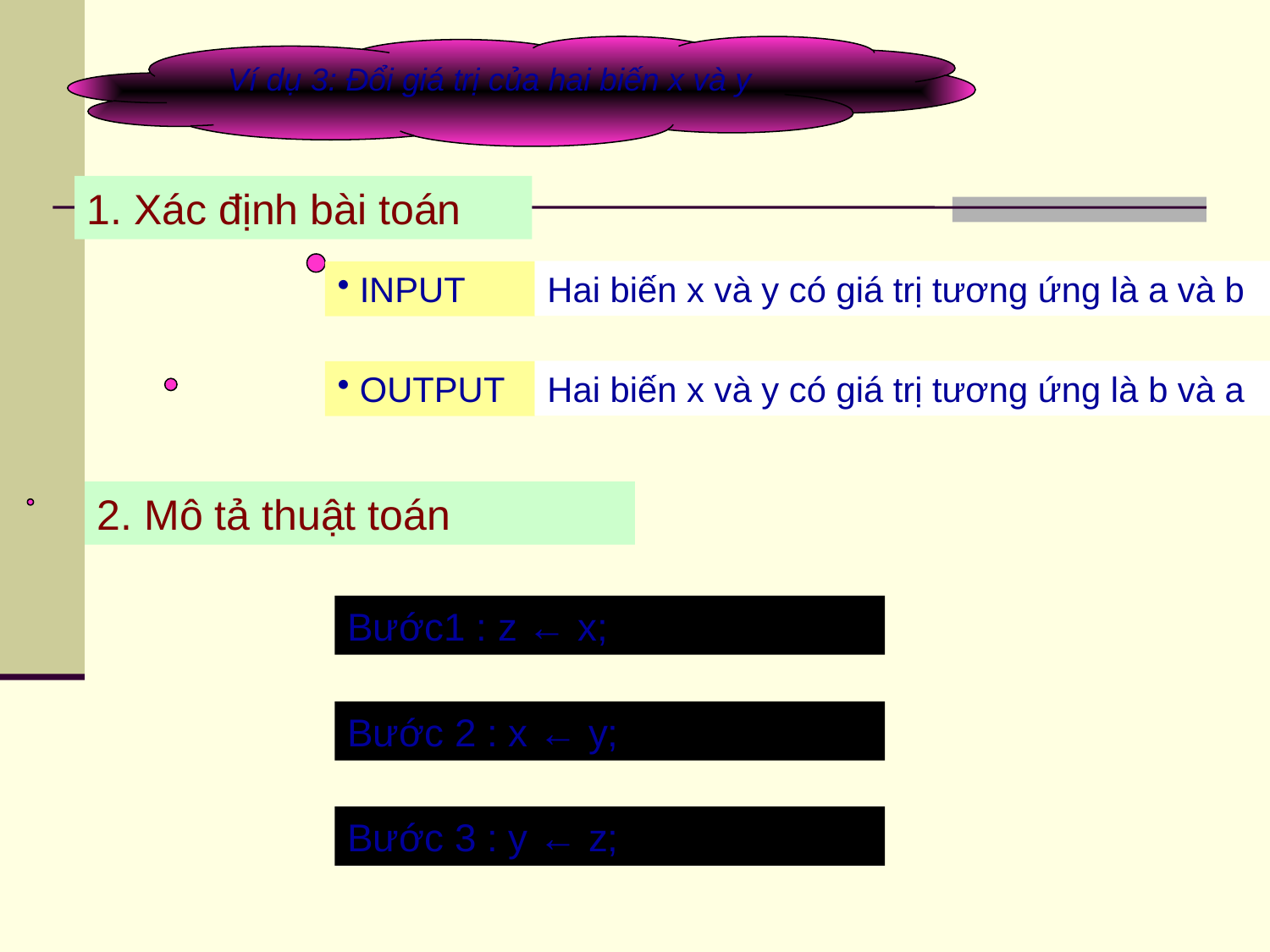

Ví dụ 3: Đổi giá trị của hai biến x và y
1. Xác định bài toán
Hai biến x và y có giá trị tương ứng là a và b
 INPUT
Hai biến x và y có giá trị tương ứng là b và a
 OUTPUT
2. Mô tả thuật toán
Bước1 : z ← x;
Bước 2 : x ← y;
Bước 3 : y ← z;